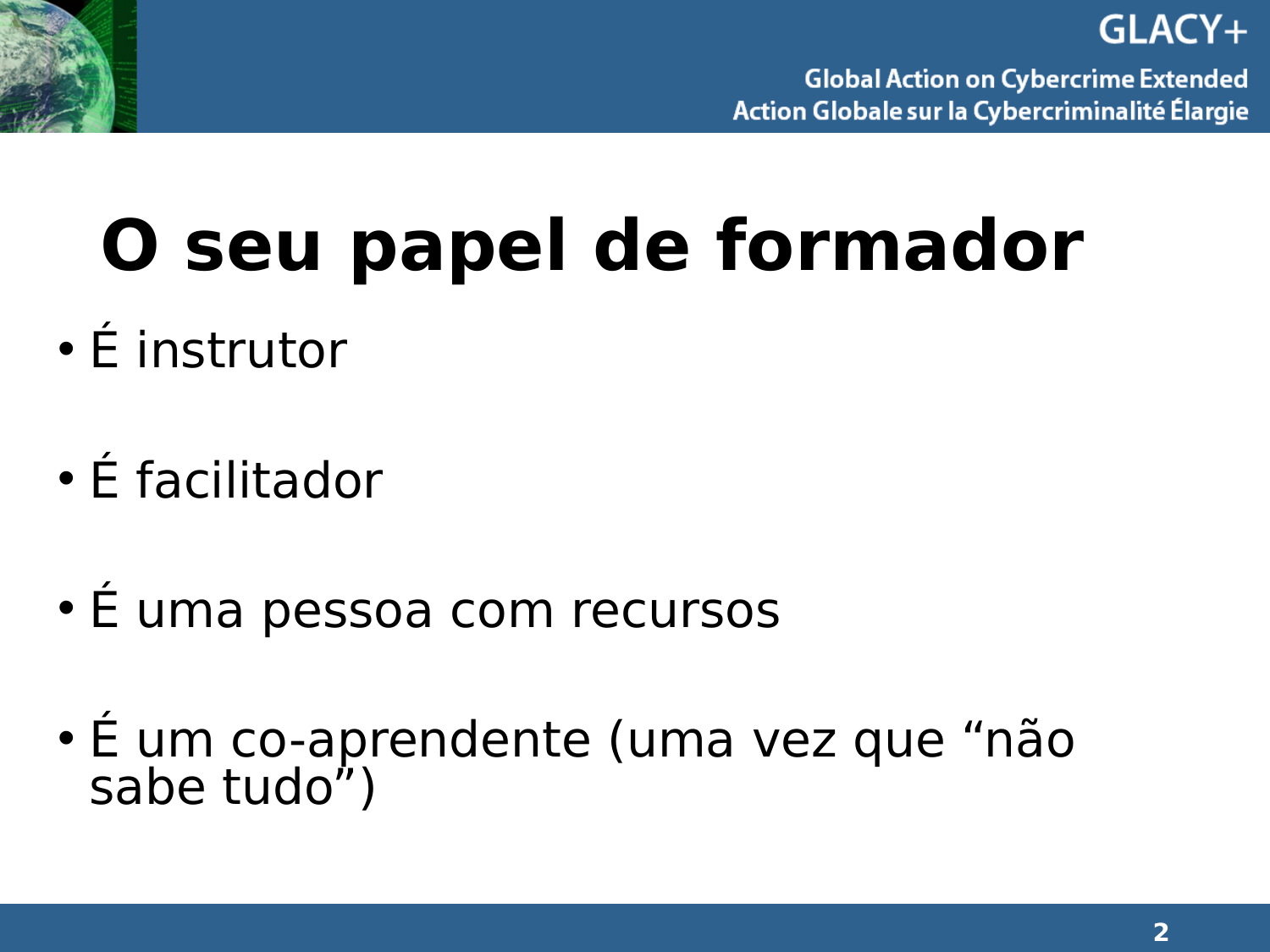

# O seu papel de formador
É instrutor

É facilitador

É uma pessoa com recursos

É um co-aprendente (uma vez que “não sabe tudo”)

2